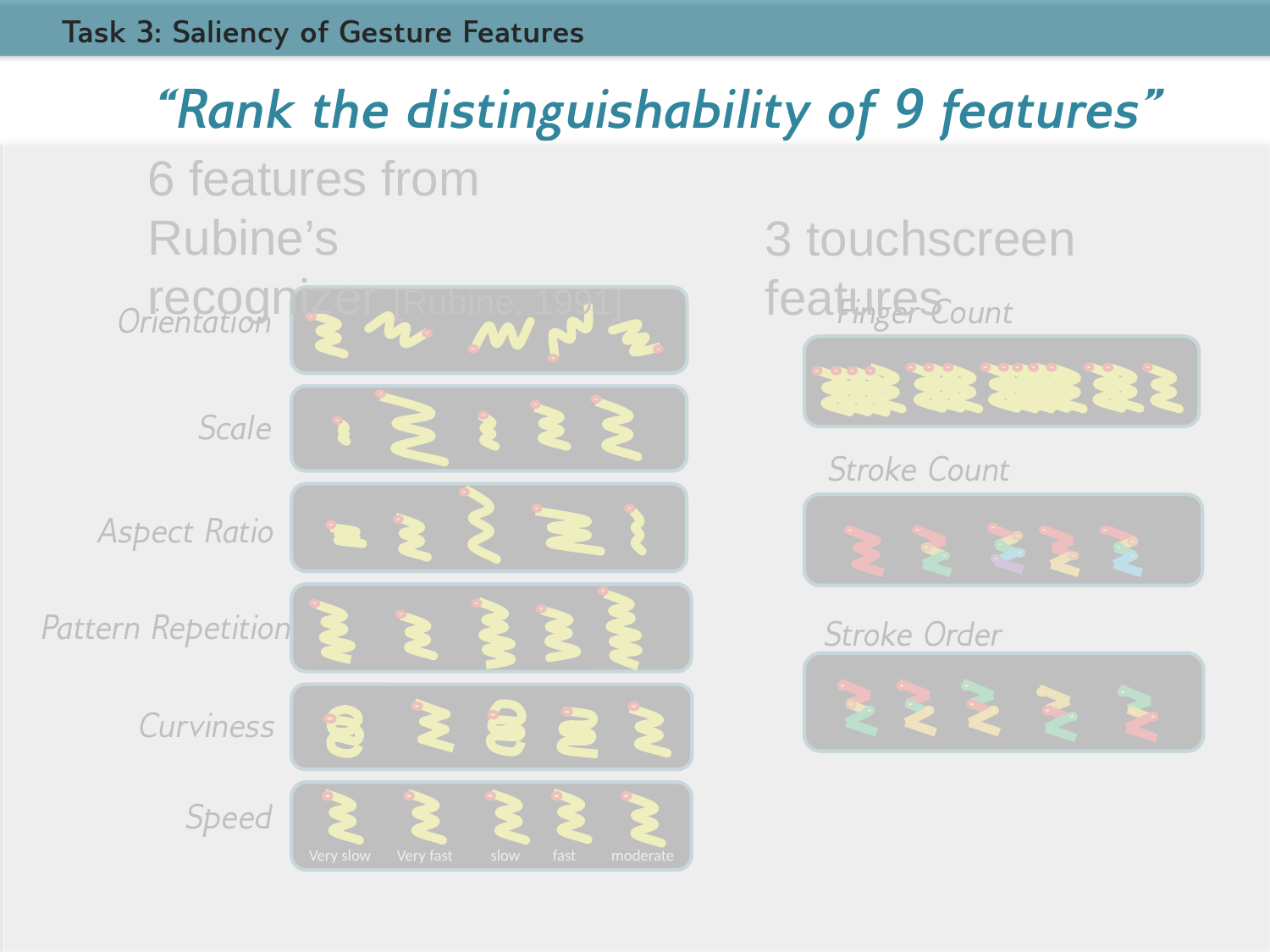

Task 3: Saliency of Gesture Features
“Rank the distinguishability of 9 features”

6 features from Rubine’s
recognizer [Rubine. 1991]
3 touchscreen features
Finger Count

Orientation

Scale
Stroke Count

Aspect Ratio

Pattern Repetition
Stroke Order

Curviness

Speed

Very slow
Very fast
slow
fast
moderate